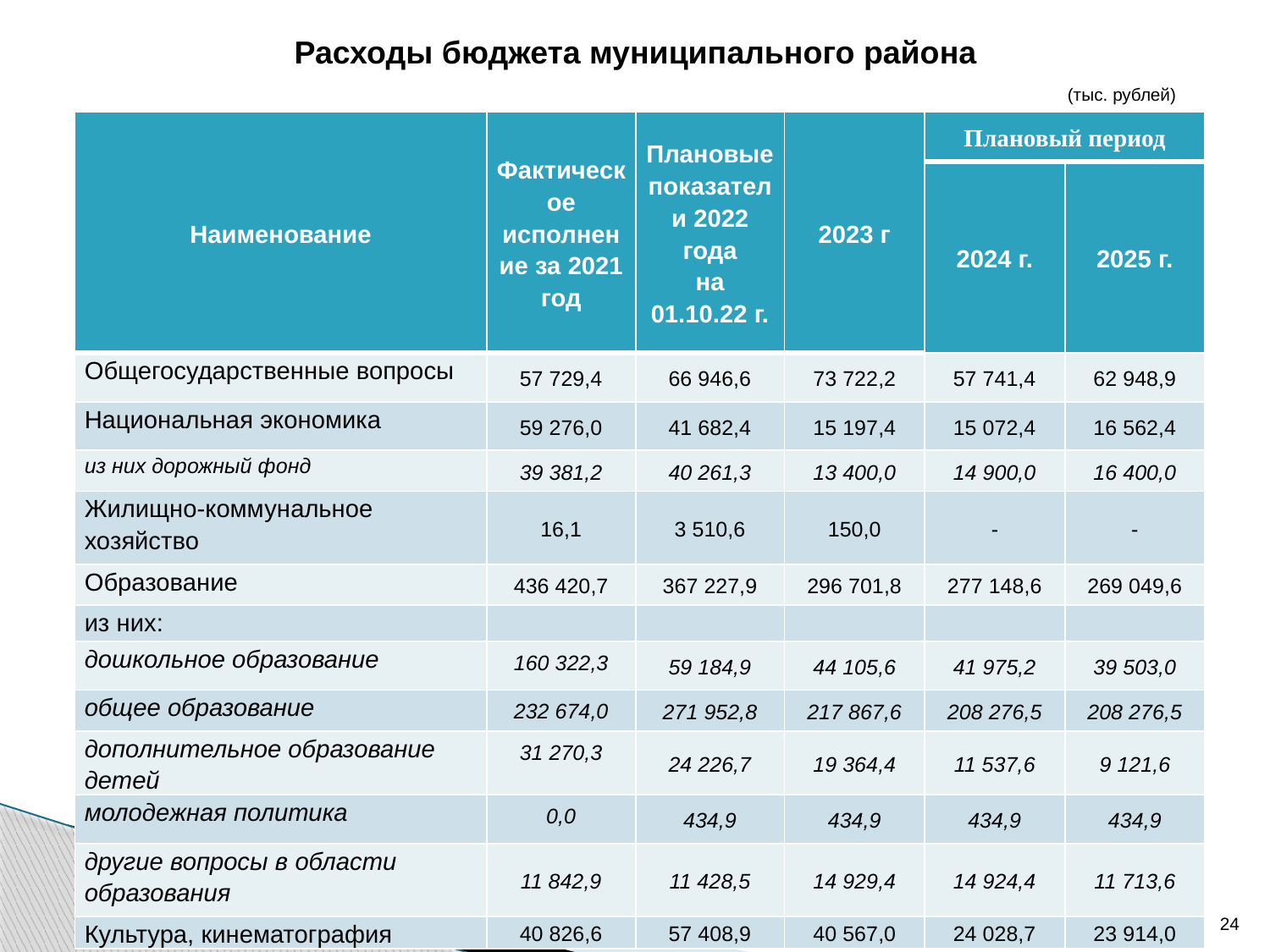

Расходы бюджета муниципального района
(тыс. рублей)
| Наименование | Фактическое исполнение за 2021 год | Плановые показатели 2022 года на 01.10.22 г. | 2023 г | Плановый период |  |
| --- | --- | --- | --- | --- | --- |
|  |  |  |  | 2024 г. | 2025 г. |
| Общегосударственные вопросы | 57 729,4 | 66 946,6 | 73 722,2 | 57 741,4 | 62 948,9 |
| Национальная экономика | 59 276,0 | 41 682,4 | 15 197,4 | 15 072,4 | 16 562,4 |
| из них дорожный фонд | 39 381,2 | 40 261,3 | 13 400,0 | 14 900,0 | 16 400,0 |
| Жилищно-коммунальное хозяйство | 16,1 | 3 510,6 | 150,0 | - | - |
| Образование | 436 420,7 | 367 227,9 | 296 701,8 | 277 148,6 | 269 049,6 |
| из них: |  |  |  |  |  |
| дошкольное образование | 160 322,3 | 59 184,9 | 44 105,6 | 41 975,2 | 39 503,0 |
| общее образование | 232 674,0 | 271 952,8 | 217 867,6 | 208 276,5 | 208 276,5 |
| дополнительное образование детей | 31 270,3 | 24 226,7 | 19 364,4 | 11 537,6 | 9 121,6 |
| молодежная политика | 0,0 | 434,9 | 434,9 | 434,9 | 434,9 |
| другие вопросы в области образования | 11 842,9 | 11 428,5 | 14 929,4 | 14 924,4 | 11 713,6 |
| Культура, кинематография | 40 826,6 | 57 408,9 | 40 567,0 | 24 028,7 | 23 914,0 |
24